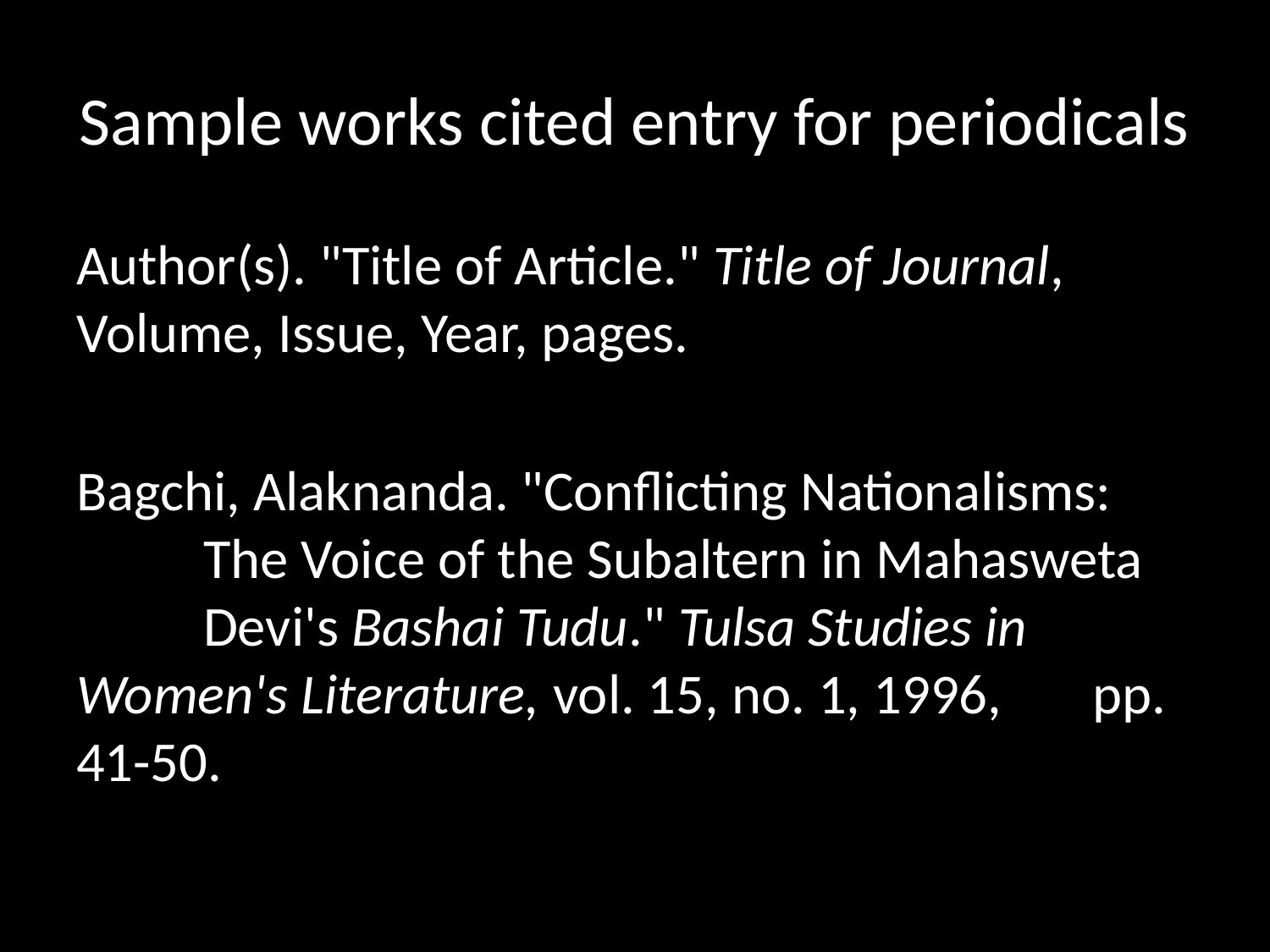

# Sample works cited entry for periodicals
Author(s). "Title of Article." Title of Journal, Volume, Issue, Year, pages.

Bagchi, Alaknanda. "Conflicting Nationalisms: 	The Voice of the Subaltern in Mahasweta 	Devi's Bashai Tudu." Tulsa Studies in 	Women's Literature, vol. 15, no. 1, 1996, 	pp. 41-50.